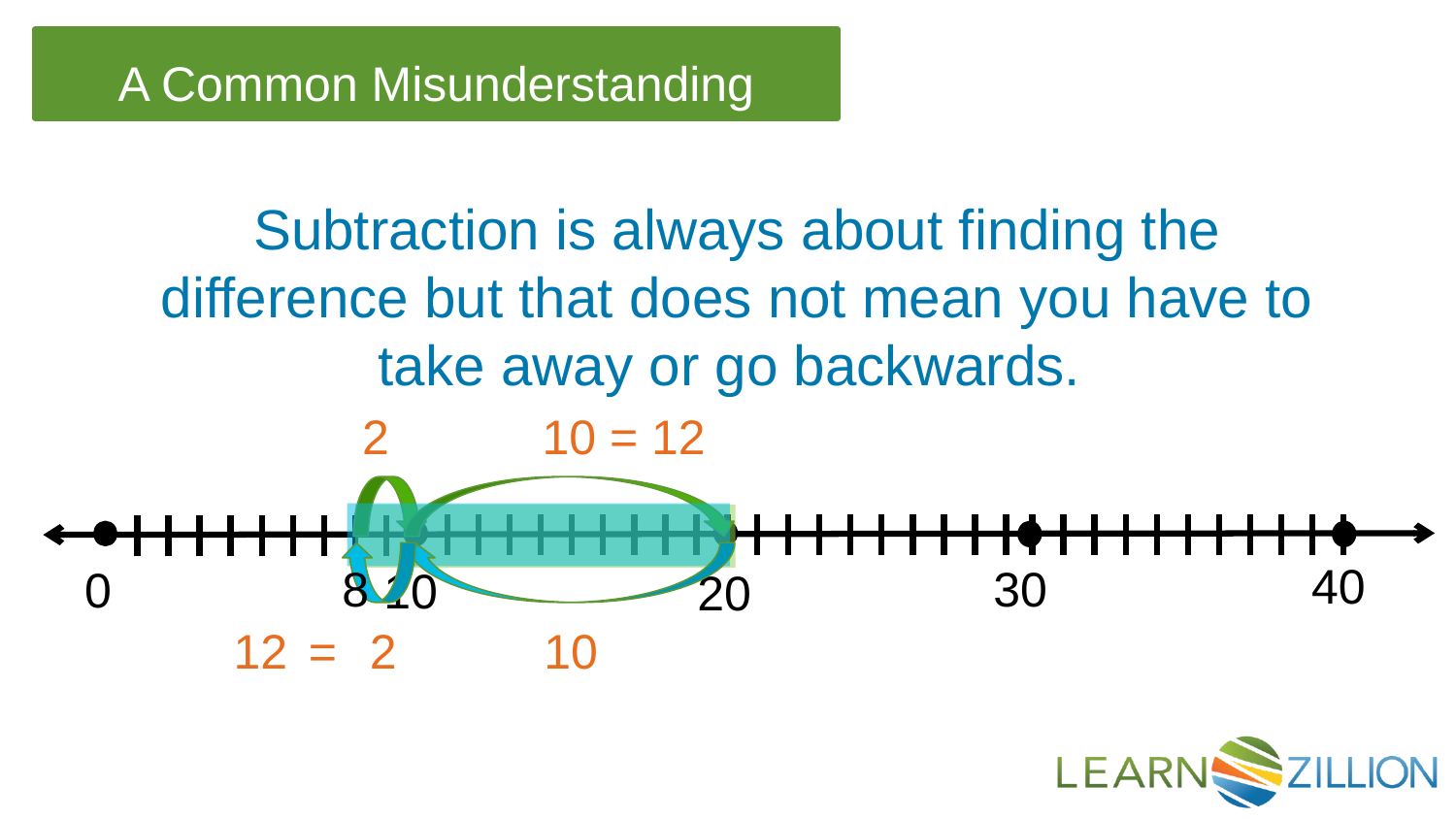

Subtraction is always about finding the difference but that does not mean you have to take away or go backwards.
2
10 = 12

40
30
10
20
0

8
12
=
2
10